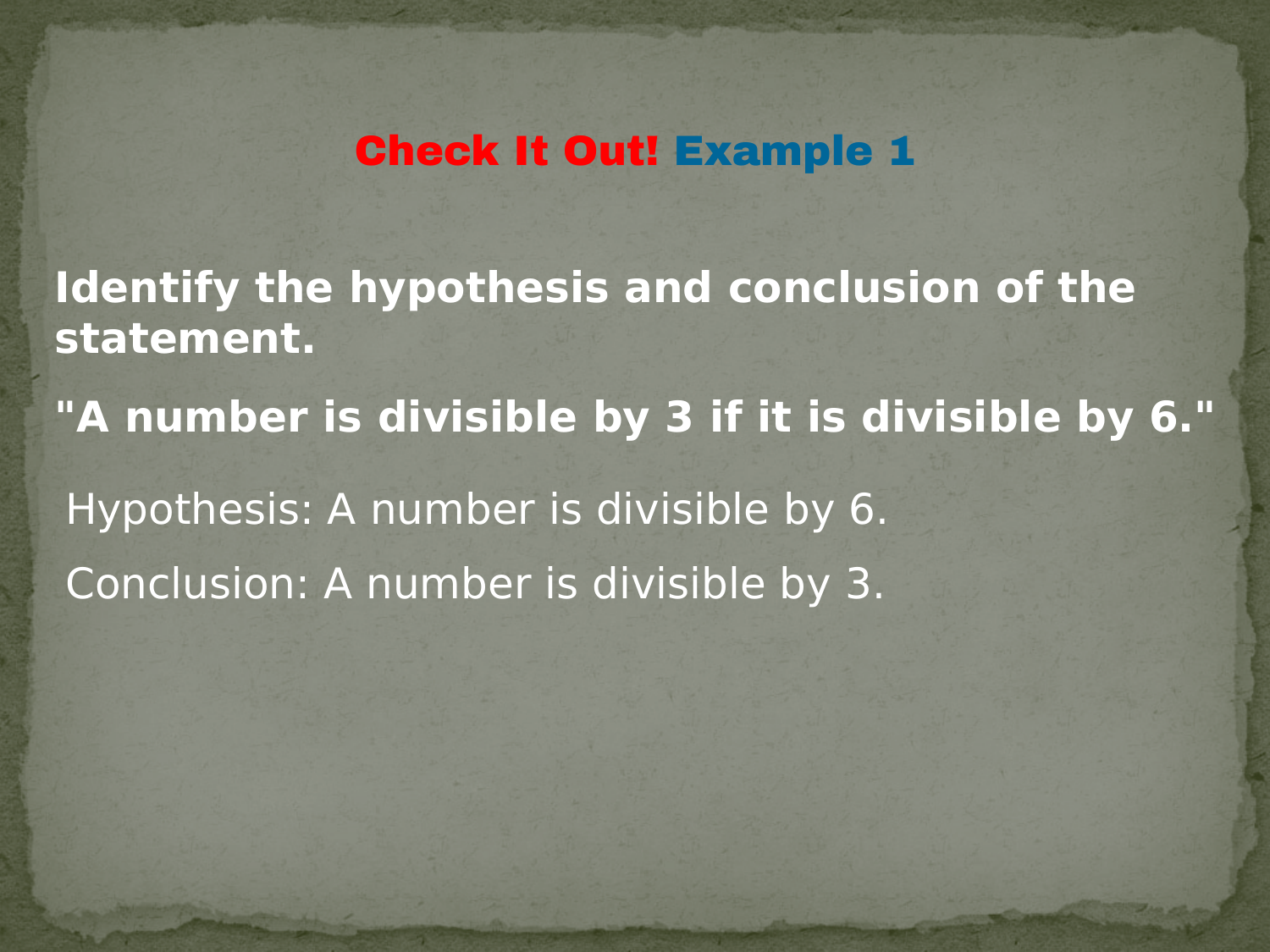

Check It Out! Example 1
Identify the hypothesis and conclusion of the statement.
"A number is divisible by 3 if it is divisible by 6."
Hypothesis: A number is divisible by 6.
Conclusion: A number is divisible by 3.